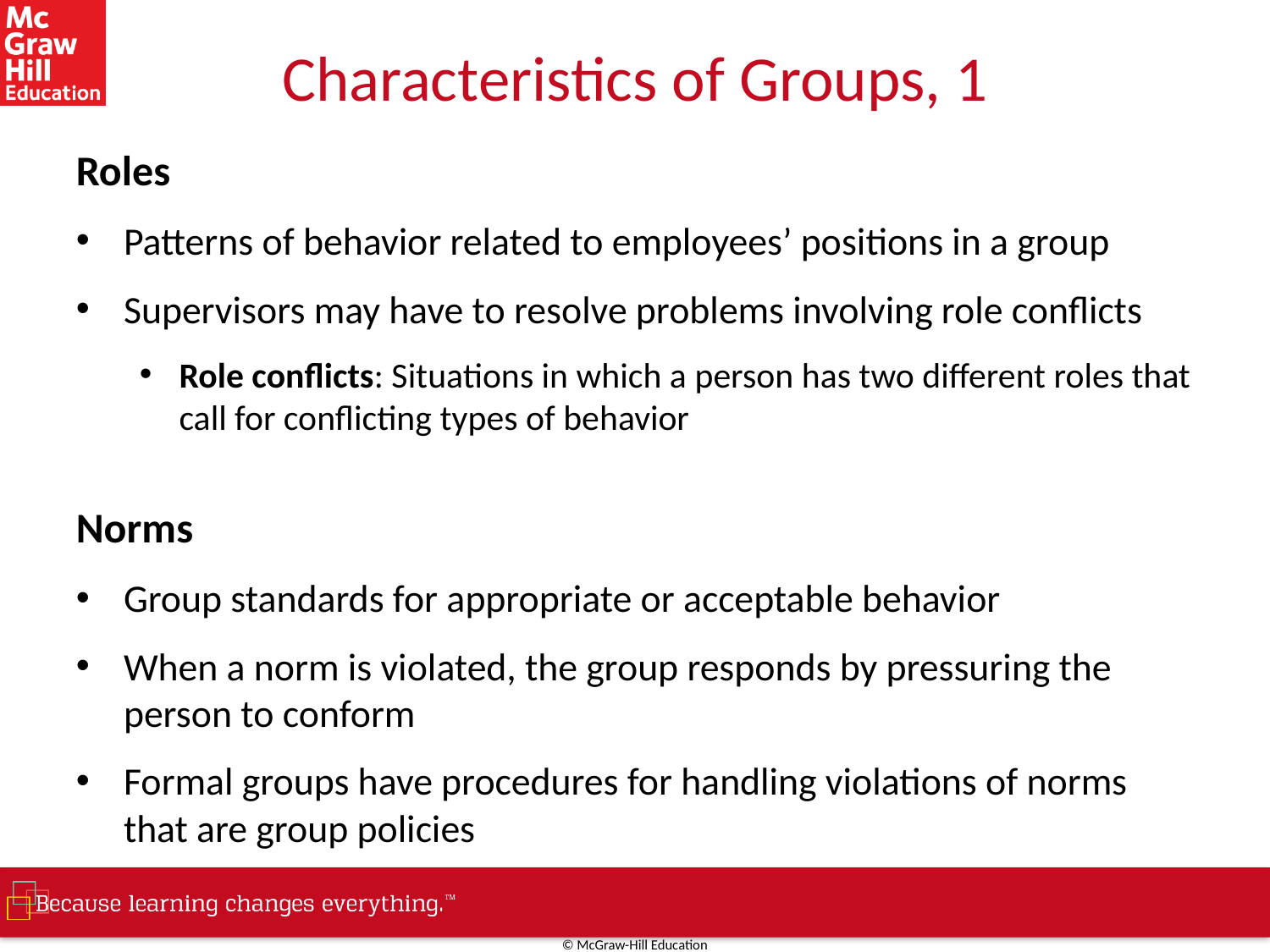

# Characteristics of Groups, 1
Roles
Patterns of behavior related to employees’ positions in a group
Supervisors may have to resolve problems involving role conflicts
Role conflicts: Situations in which a person has two different roles that call for conflicting types of behavior

Norms
Group standards for appropriate or acceptable behavior
When a norm is violated, the group responds by pressuring the person to conform
Formal groups have procedures for handling violations of norms that are group policies